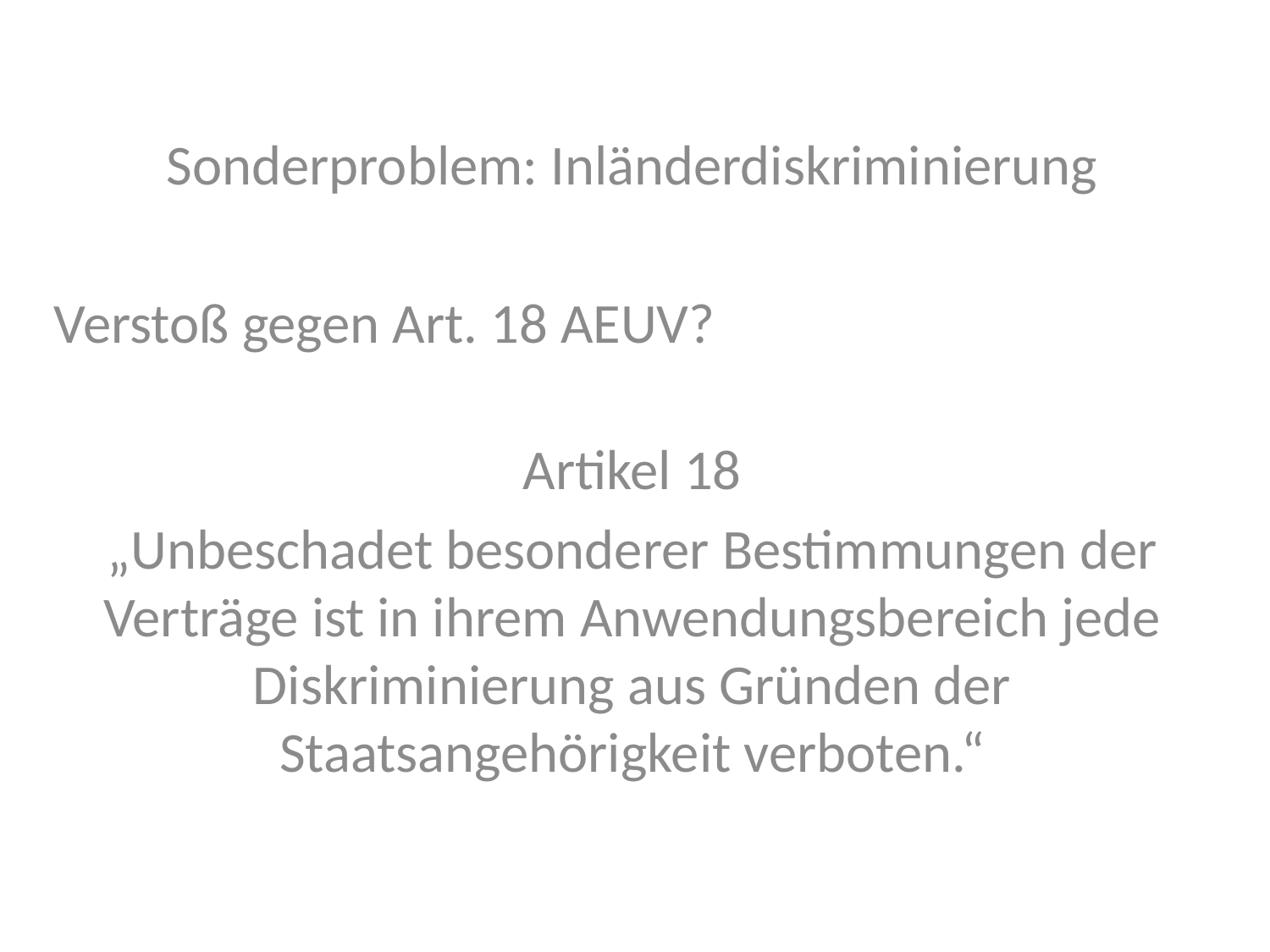

Sonderproblem: Inländerdiskriminierung

Verstoß gegen Art. 18 AEUV?
Artikel 18
„Unbeschadet besonderer Bestimmungen der Verträge ist in ihrem Anwendungsbereich jede Diskriminierung aus Gründen der Staatsangehörigkeit verboten.“